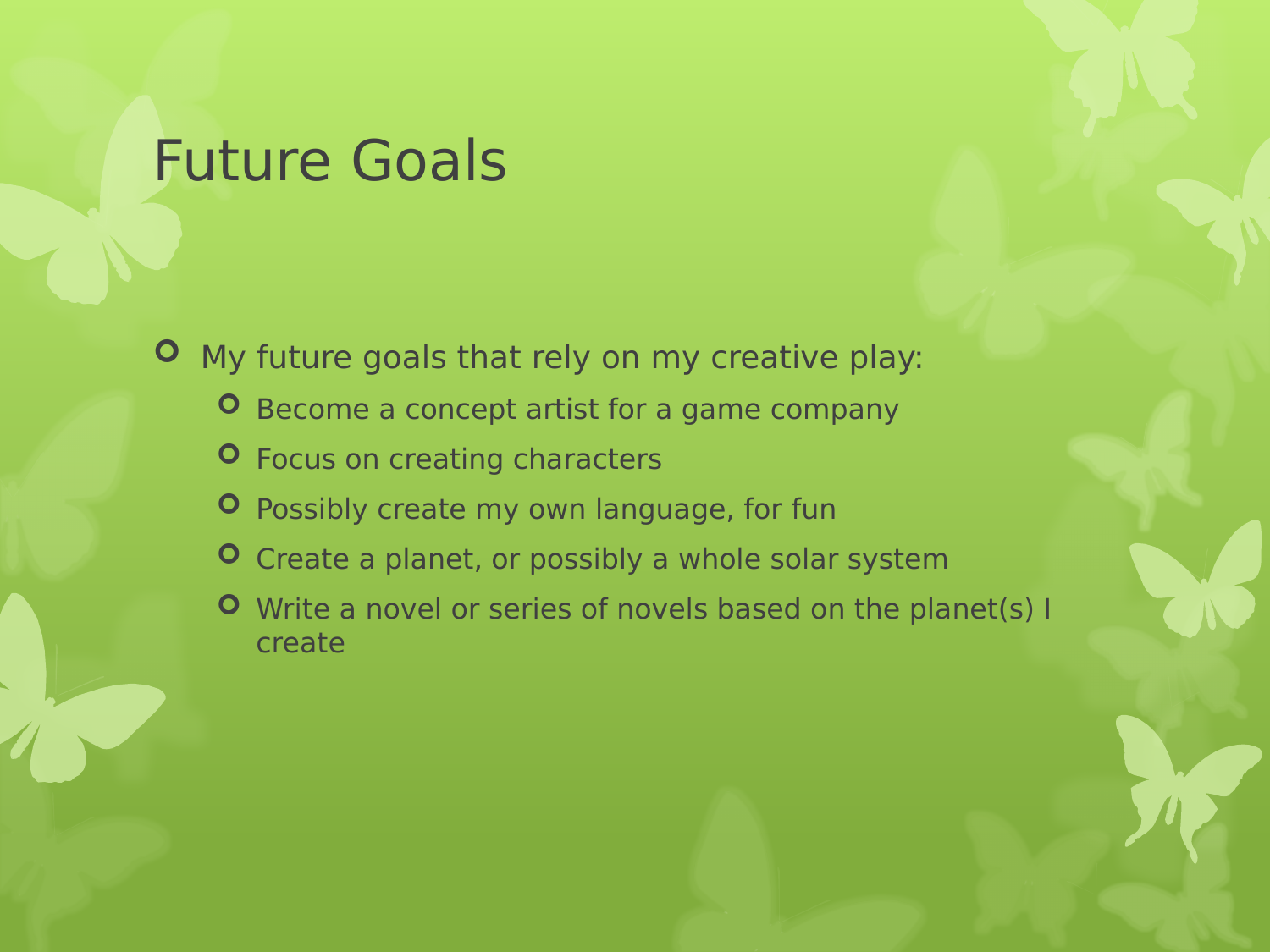

# Future Goals
My future goals that rely on my creative play:
Become a concept artist for a game company
Focus on creating characters
Possibly create my own language, for fun
Create a planet, or possibly a whole solar system
Write a novel or series of novels based on the planet(s) I create